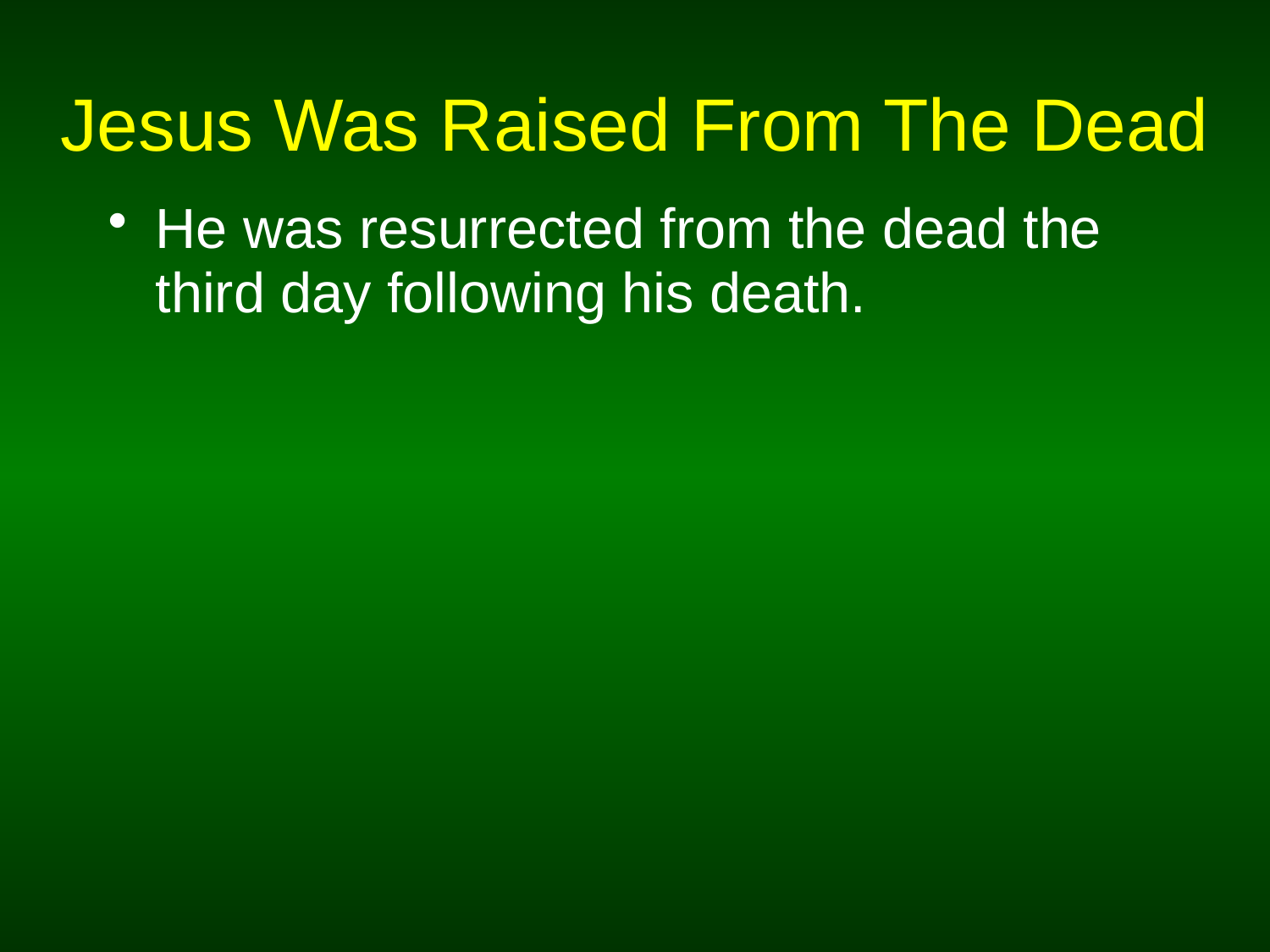

# Jesus Was Raised From The Dead
He was resurrected from the dead the third day following his death.